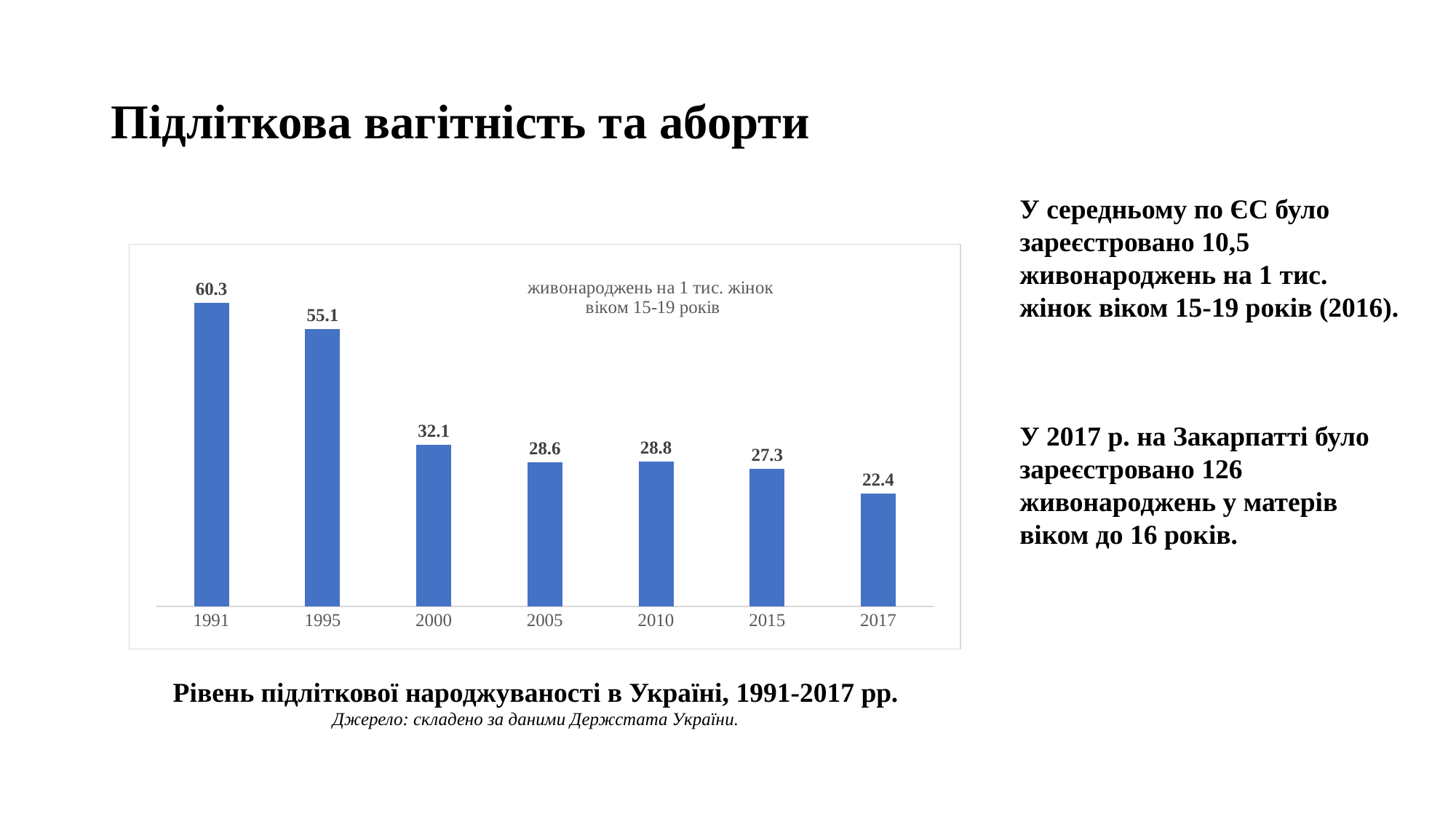

# Підліткова вагітність та аборти
У середньому по ЄС було зареєстровано 10,5 живонароджень на 1 тис. жінок віком 15-19 років (2016).

### Chart: живонароджень на 1 тис. жінок
віком 15-19 років

| Category | живонароджень на 1 тис. жінок віком 15-19 років |
|---|---|
| 1991 | 60.3 |
| 1995 | 55.1 |
| 2000 | 32.1 |
| 2005 | 28.6 |
| 2010 | 28.8 |
| 2015 | 27.3 |
| 2017 | 22.4 |
У 2017 р. на Закарпатті було зареєстровано 126 живонароджень у матерів віком до 16 років.
Рівень підліткової народжуваності в Україні, 1991-2017 рр.
Джерело: складено за даними Держстата України.